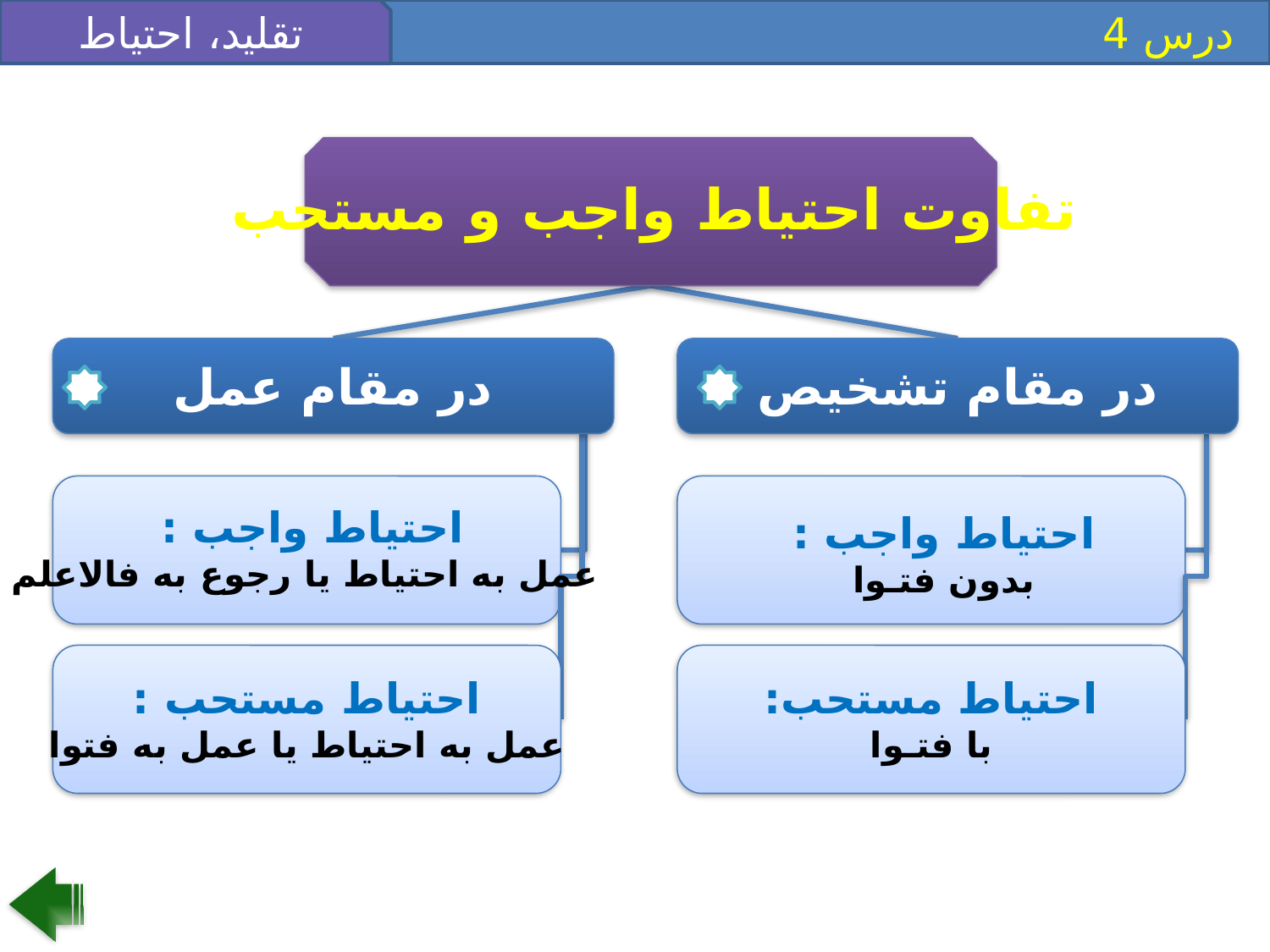

تقليد، احتياط
 درس 4

تفاوت احتياط واجب و مستحب

در مقام عمل
در مقام تشخيص

احتياط واجب :
عمل به احتياط يا رجوع به فالاعلم
احتياط واجب :
بدون فتـوا
احتياط مستحب:
با فتـوا
احتياط مستحب :
عمل به احتياط يا عمل به فتوا